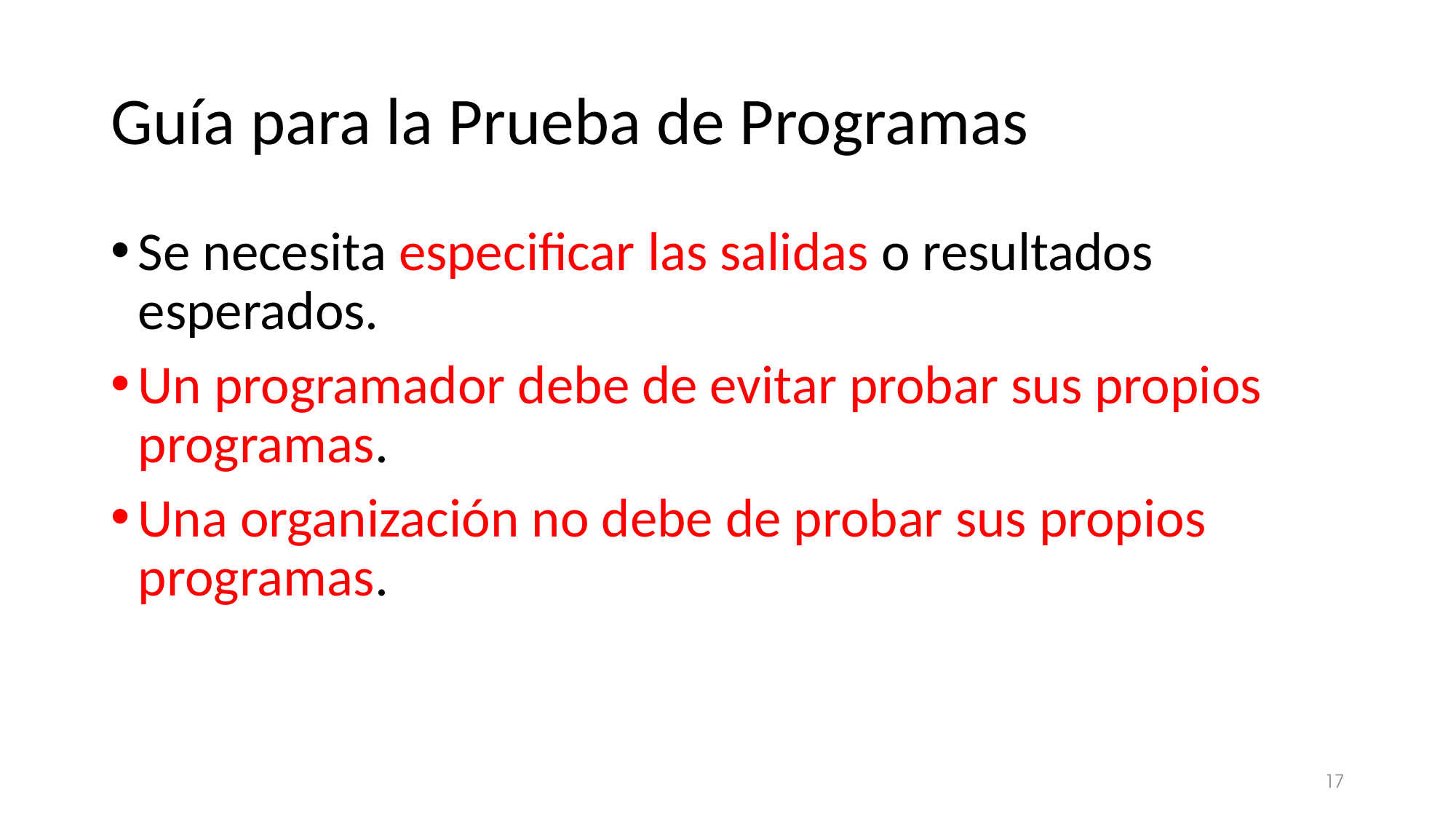

# Guía para la Prueba de Programas
Se necesita especificar las salidas o resultados esperados.
Un programador debe de evitar probar sus propios programas.
Una organización no debe de probar sus propios programas.
17